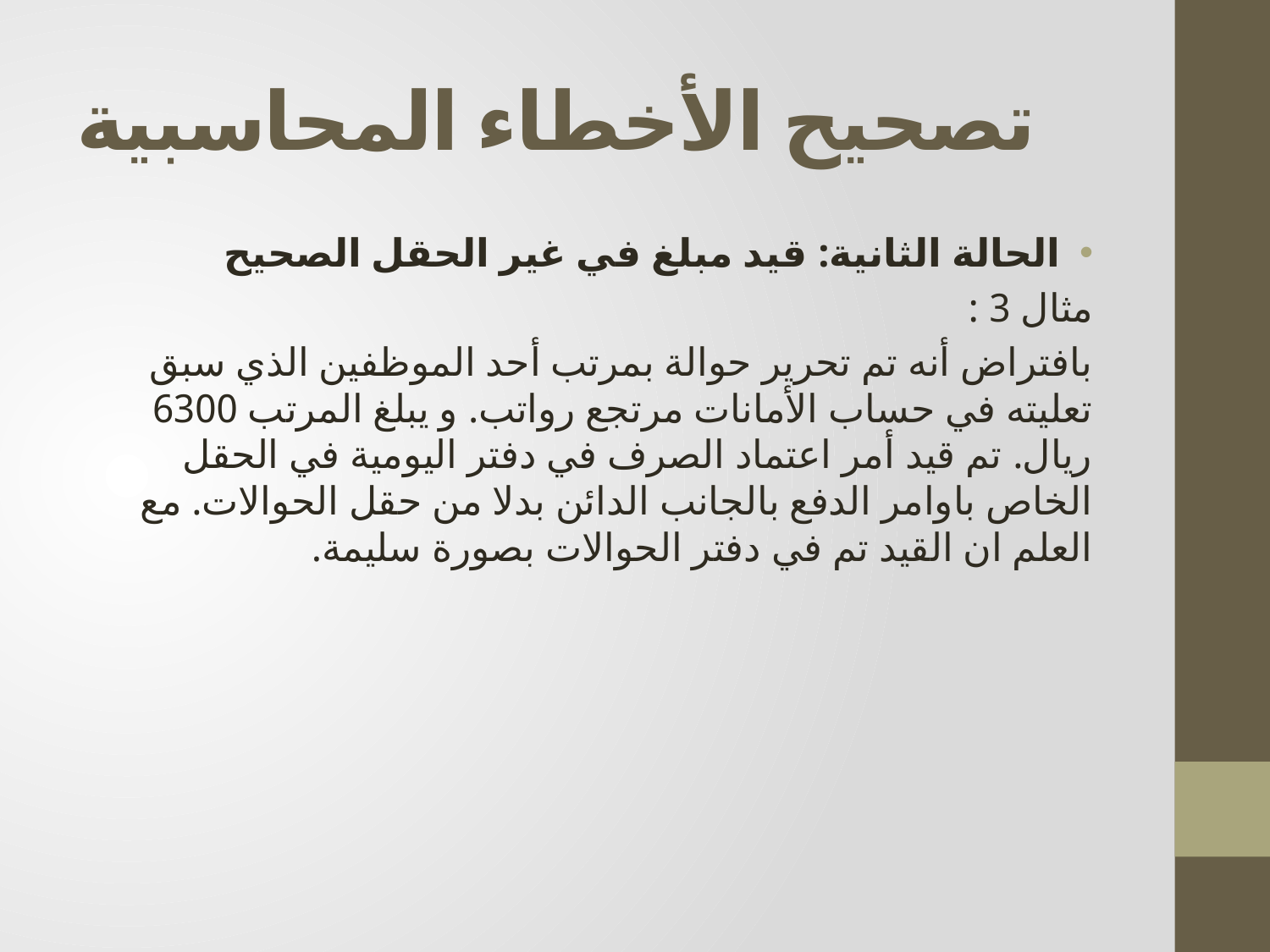

# تصحيح الأخطاء المحاسبية
الحالة الثانية: قيد مبلغ في غير الحقل الصحيح
مثال 3 :
بافتراض أنه تم تحرير حوالة بمرتب أحد الموظفين الذي سبق تعليته في حساب الأمانات مرتجع رواتب. و يبلغ المرتب 6300 ريال. تم قيد أمر اعتماد الصرف في دفتر اليومية في الحقل الخاص باوامر الدفع بالجانب الدائن بدلا من حقل الحوالات. مع العلم ان القيد تم في دفتر الحوالات بصورة سليمة.